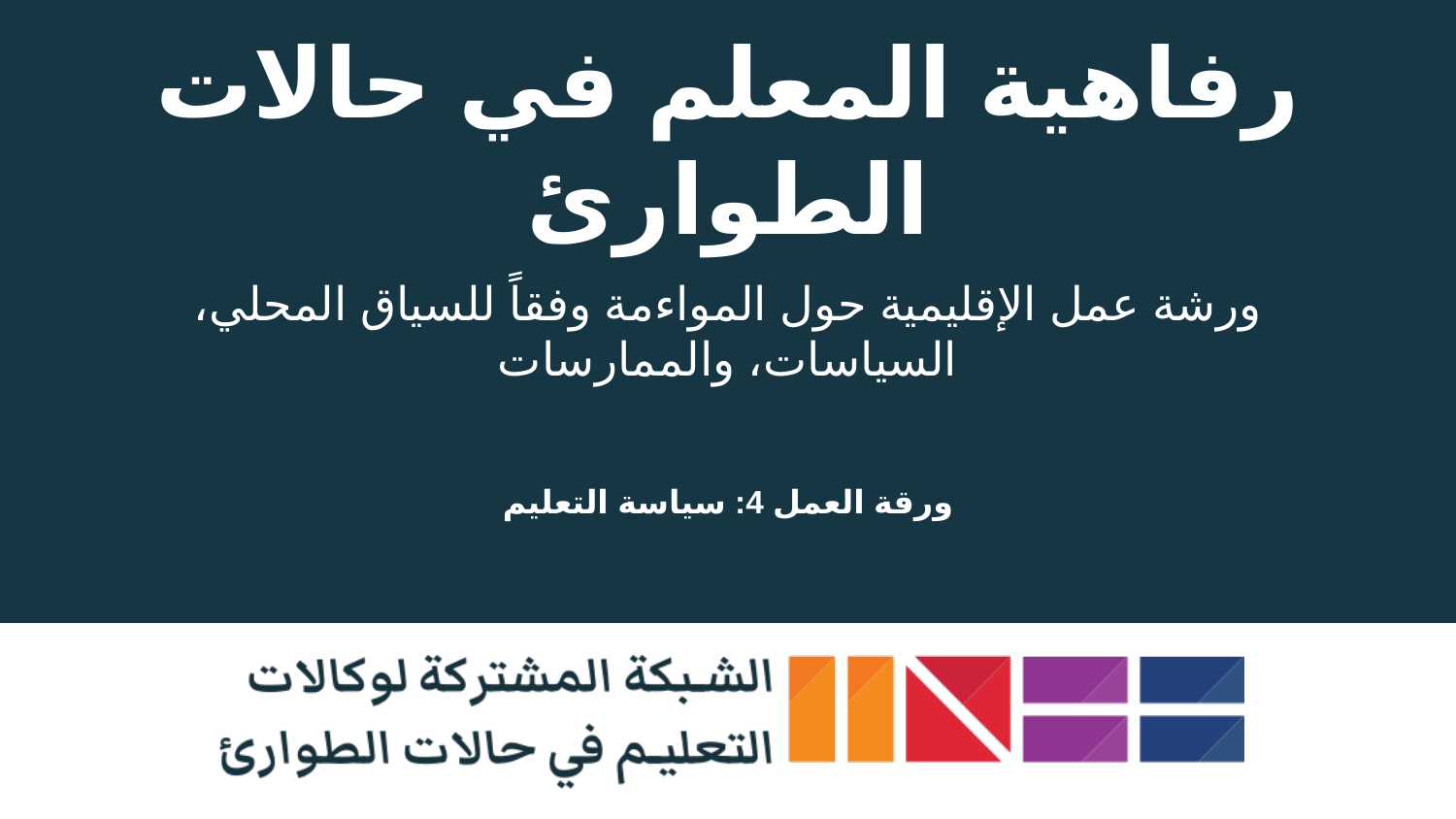

# رفاهية المعلم في حالات الطوارئ
ورشة عمل الإقليمية حول المواءمة وفقاً للسياق المحلي، السياسات، والممارسات

ورقة العمل 4: سياسة التعليم